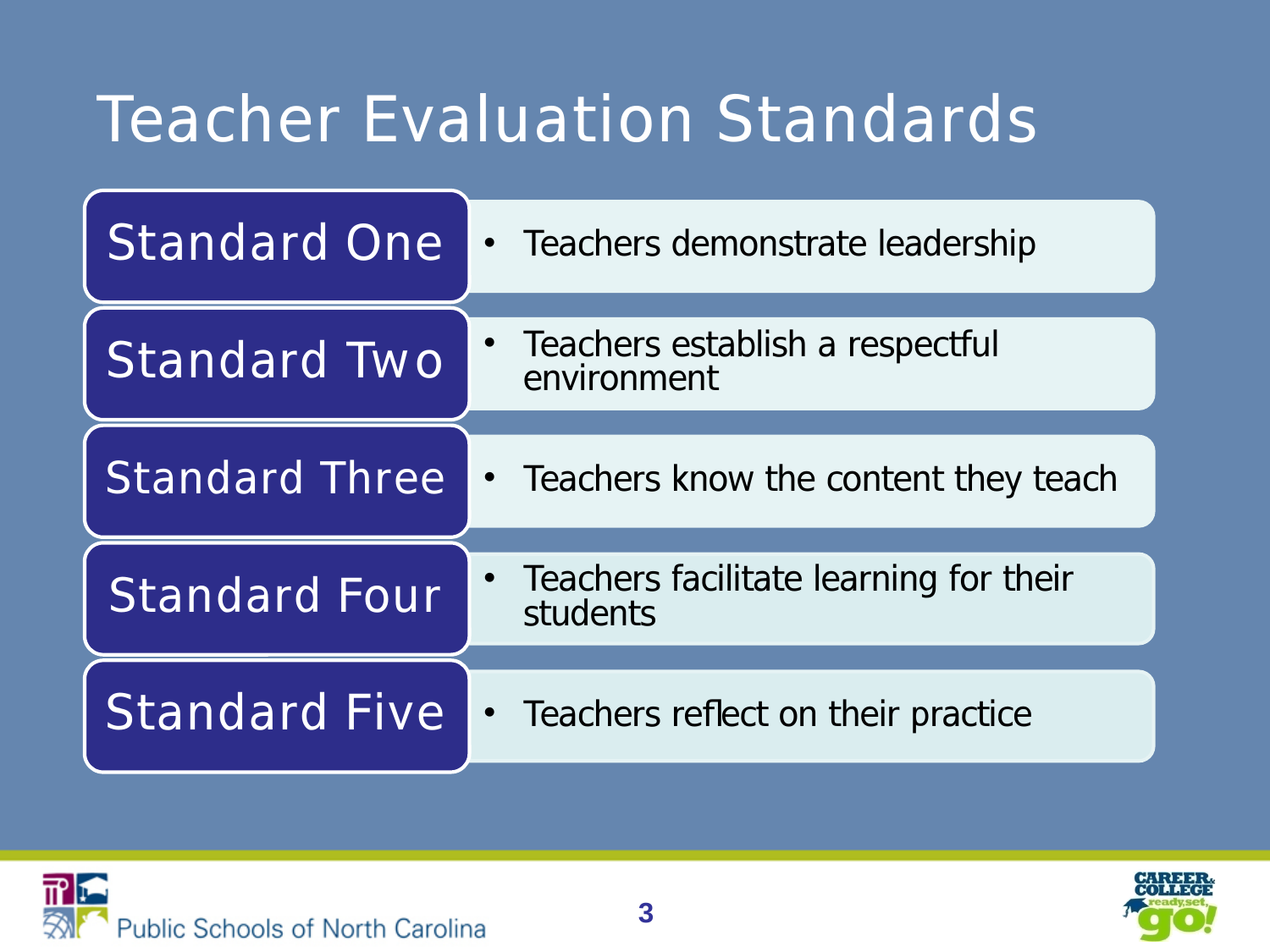

# Teacher Evaluation Standards

Standard One
Teachers demonstrate leadership
Standard Two
Teachers establish a respectful environment
Standard Three
Teachers know the content they teach
Standard Four
Standard Five
Teachers facilitate learning for their students
Teachers reflect on their practice
3